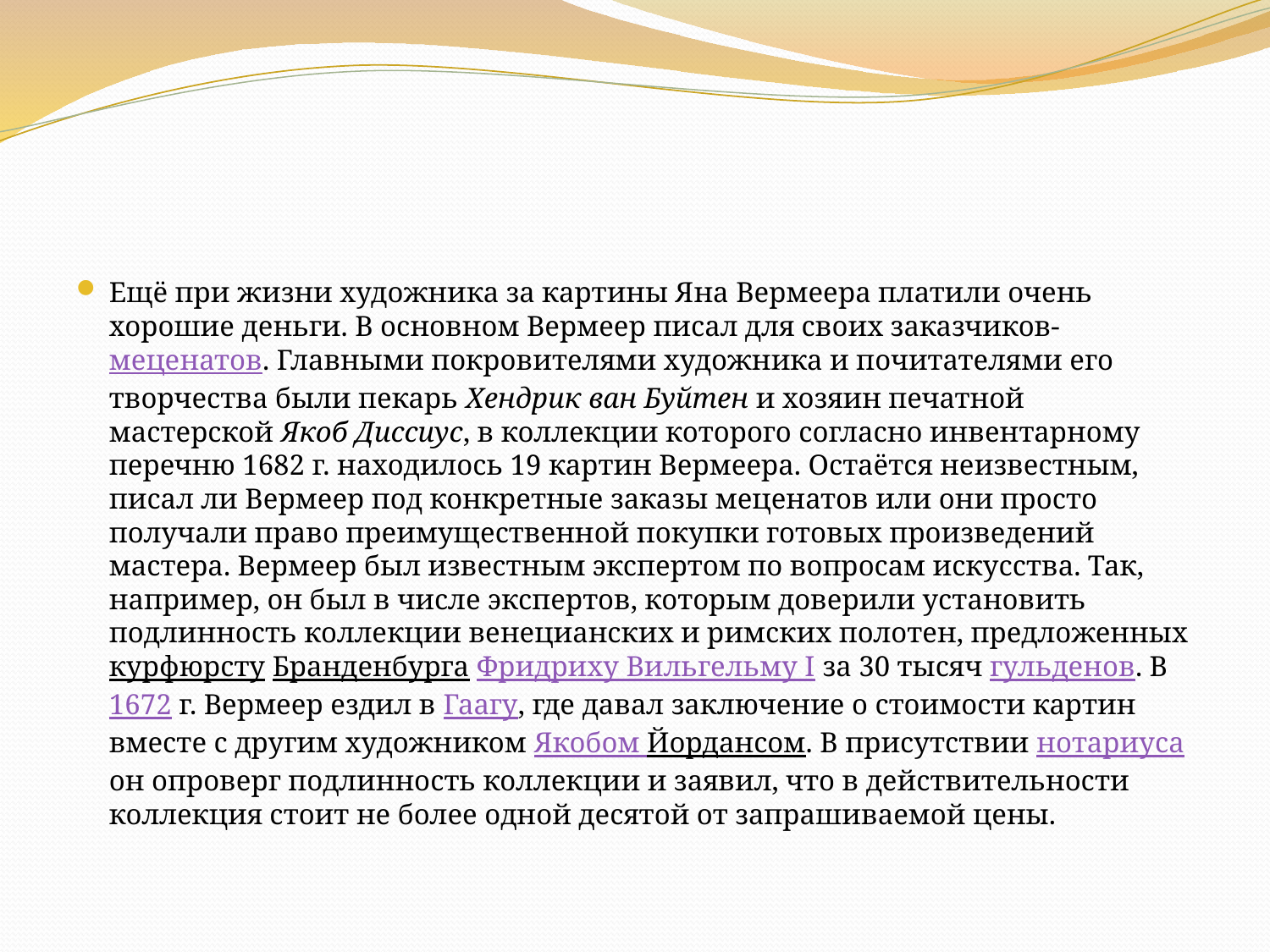

#
Ещё при жизни художника за картины Яна Вермеера платили очень хорошие деньги. В основном Вермеер писал для своих заказчиков-меценатов. Главными покровителями художника и почитателями его творчества были пекарь Хендрик ван Буйтен и хозяин печатной мастерской Якоб Диссиус, в коллекции которого согласно инвентарному перечню 1682 г. находилось 19 картин Вермеера. Остаётся неизвестным, писал ли Вермеер под конкретные заказы меценатов или они просто получали право преимущественной покупки готовых произведений мастера. Вермеер был известным экспертом по вопросам искусства. Так, например, он был в числе экспертов, которым доверили установить подлинность коллекции венецианских и римских полотен, предложенных курфюрсту Бранденбурга Фридриху Вильгельму I за 30 тысяч гульденов. В 1672 г. Вермеер ездил в Гаагу, где давал заключение о стоимости картин вместе с другим художником Якобом Йордансом. В присутствии нотариуса он опроверг подлинность коллекции и заявил, что в действительности коллекция стоит не более одной десятой от запрашиваемой цены.